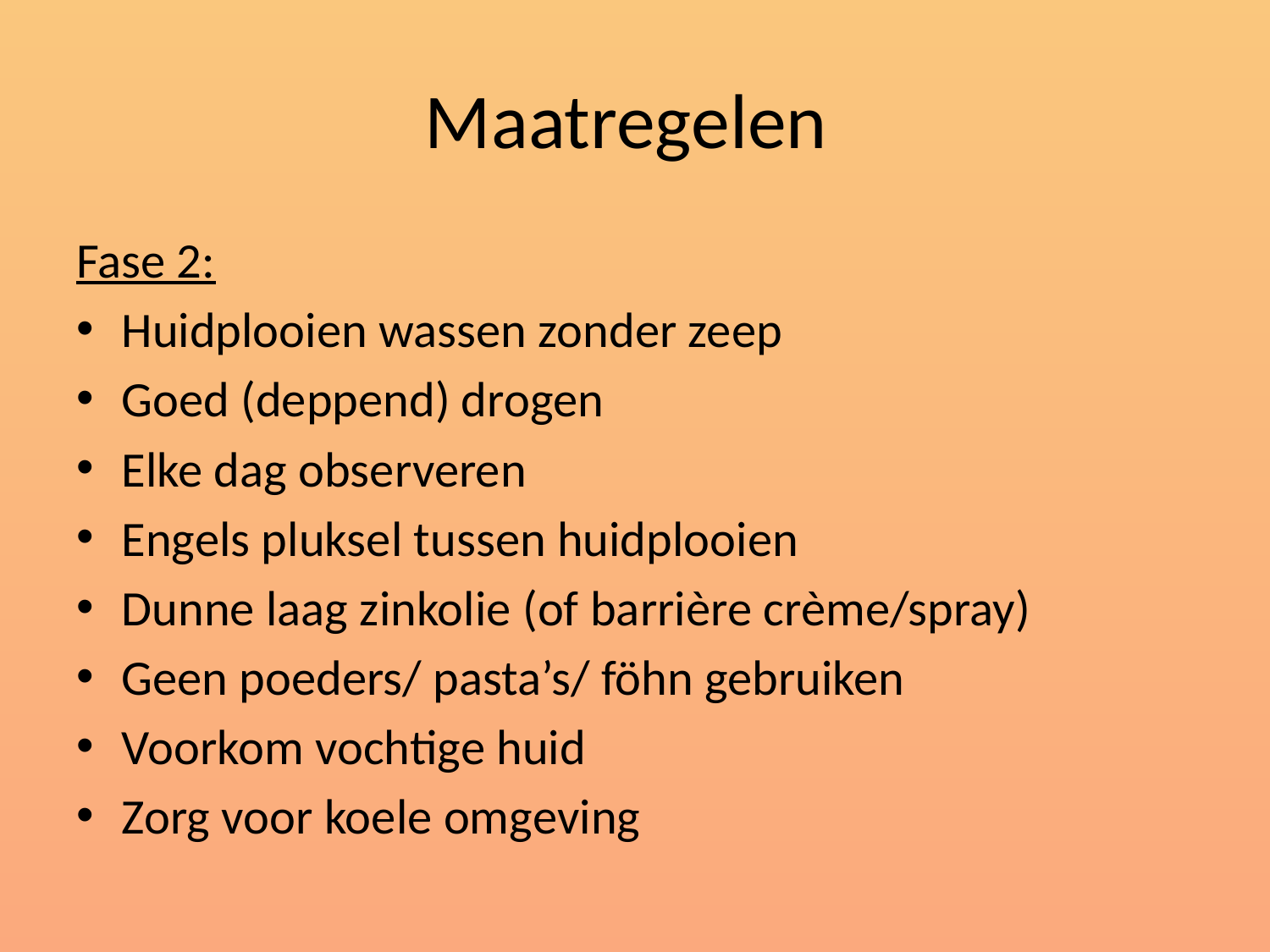

# Maatregelen
Fase 2:
Huidplooien wassen zonder zeep
Goed (deppend) drogen
Elke dag observeren
Engels pluksel tussen huidplooien
Dunne laag zinkolie (of barrière crème/spray)
Geen poeders/ pasta’s/ föhn gebruiken
Voorkom vochtige huid
Zorg voor koele omgeving